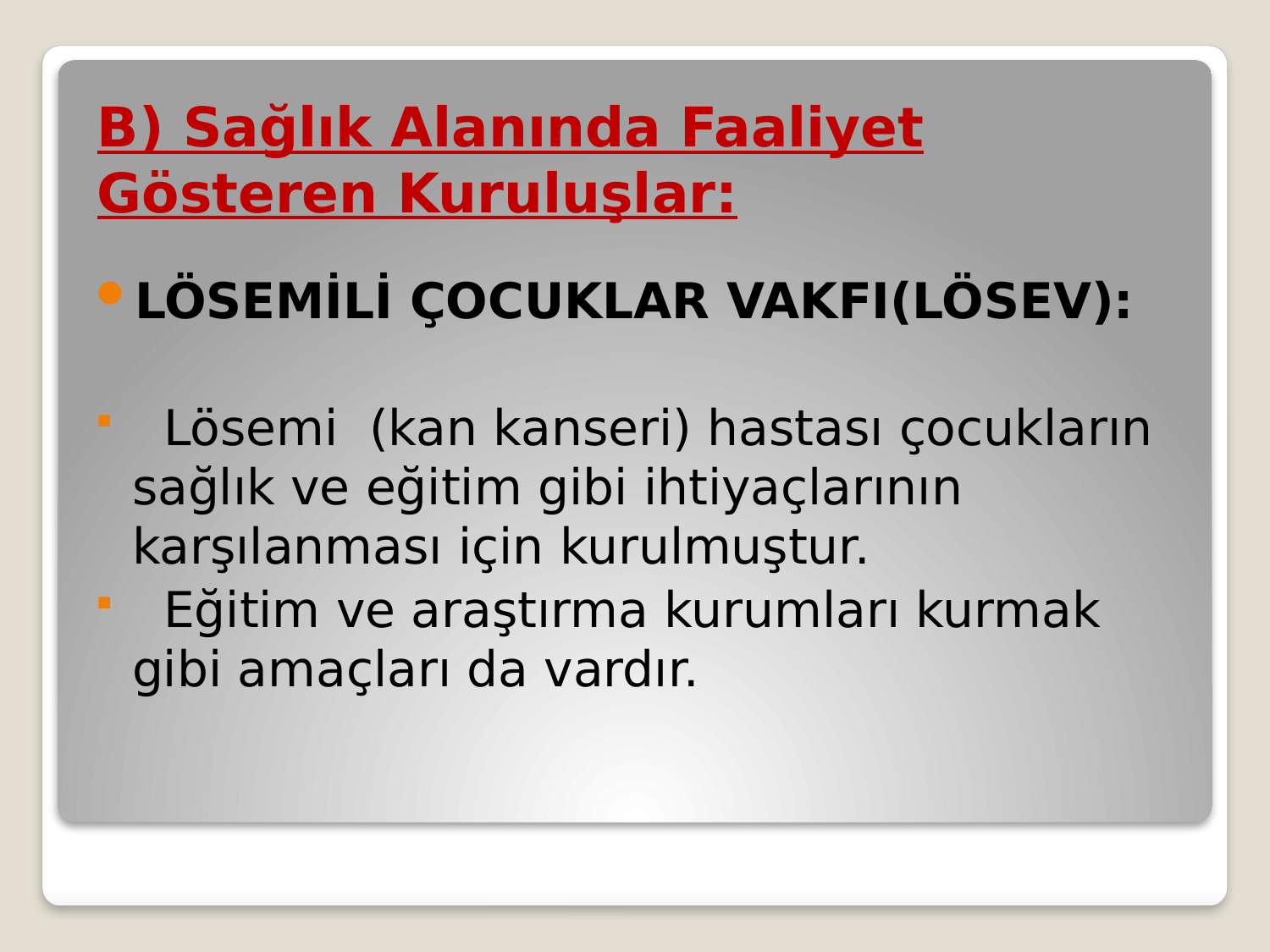

# B) Sağlık Alanında Faaliyet Gösteren Kuruluşlar:
LÖSEMİLİ ÇOCUKLAR VAKFI(LÖSEV):

  Lösemi  (kan kanseri) hastası çocukların sağlık ve eğitim gibi ihtiyaçlarının karşılanması için kurulmuştur.
  Eğitim ve araştırma kurumları kurmak gibi amaçları da vardır.